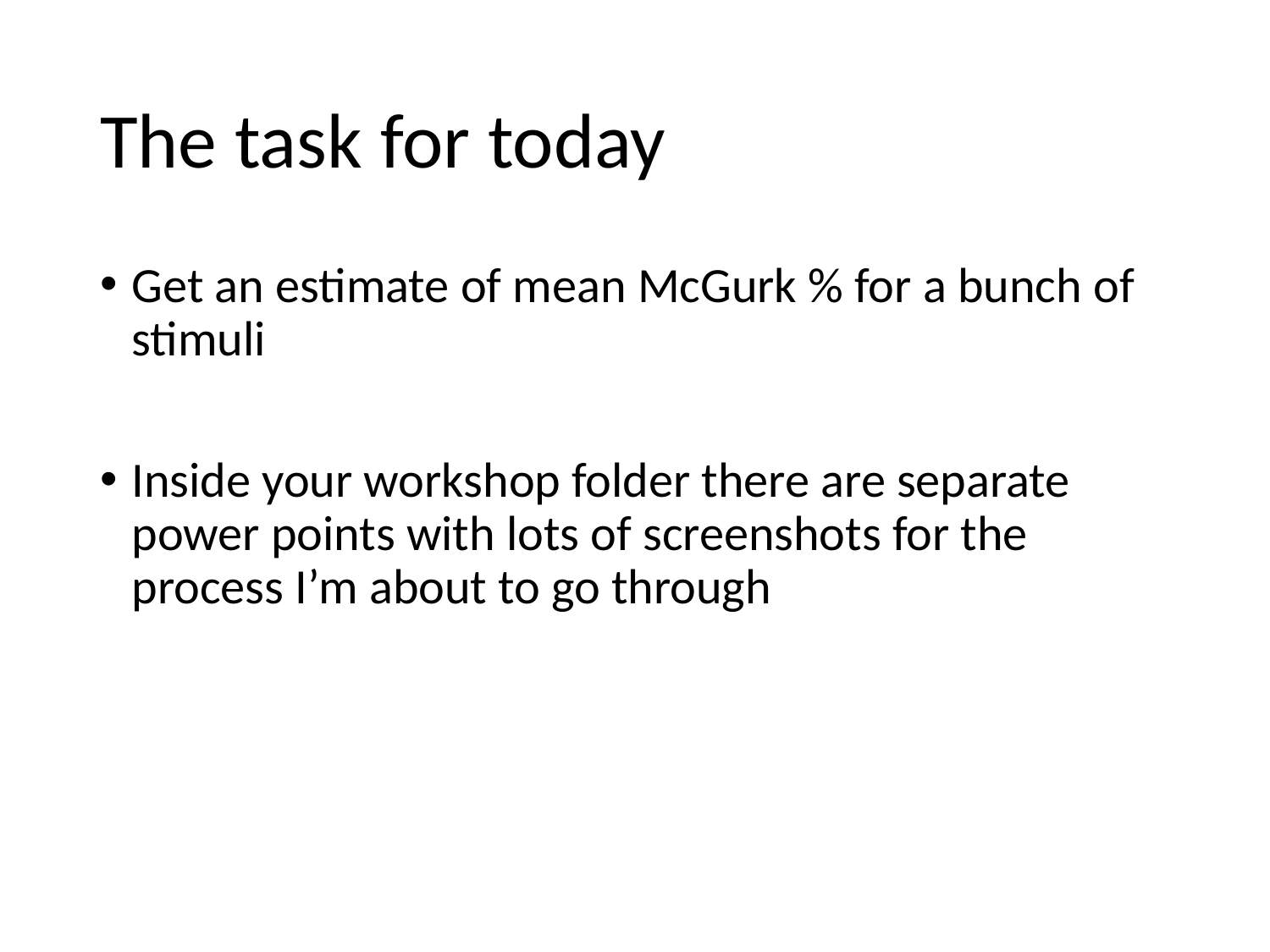

# The task for today
Get an estimate of mean McGurk % for a bunch of stimuli

Inside your workshop folder there are separate power points with lots of screenshots for the process I’m about to go through